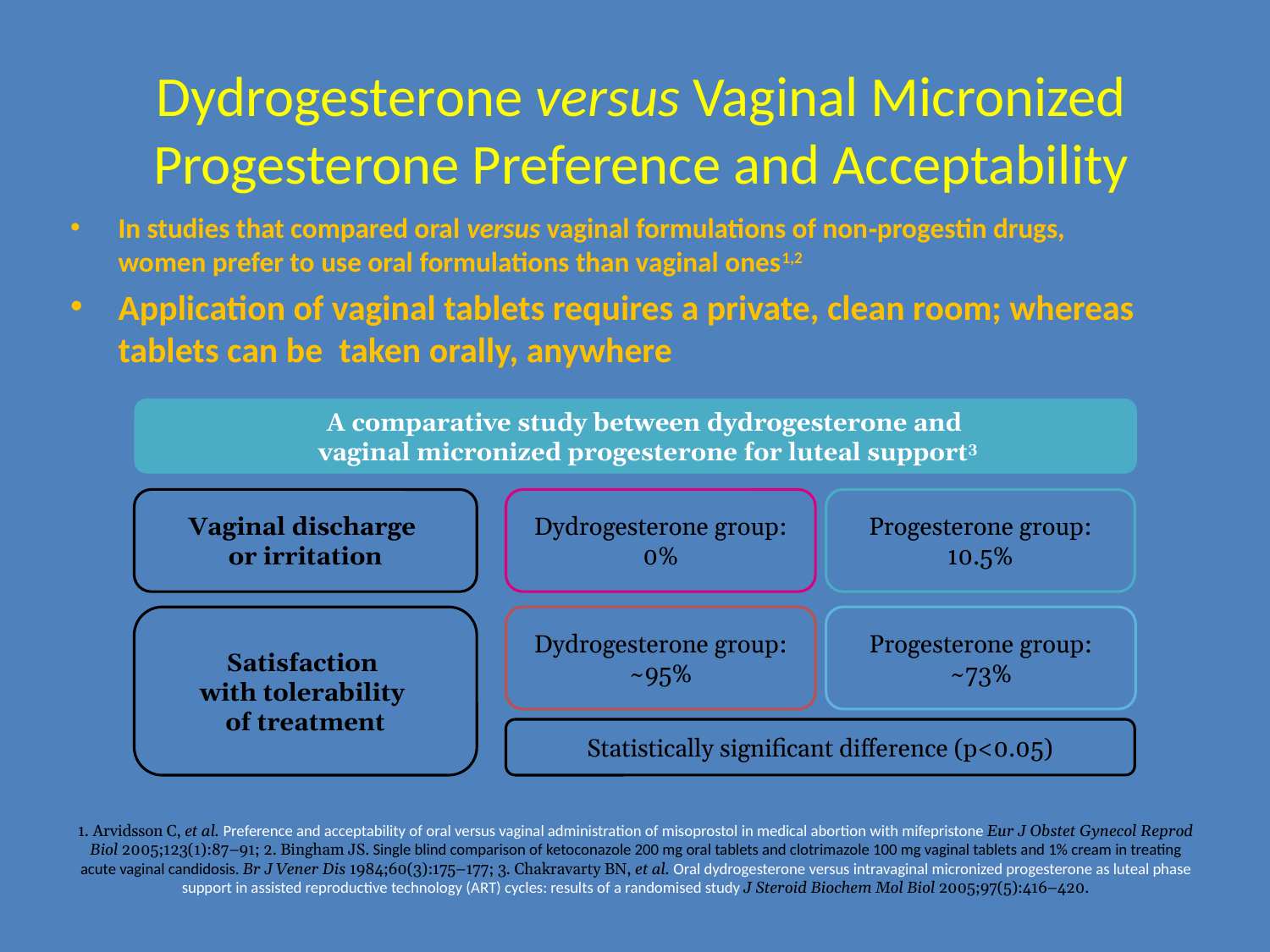

# Dydrogesterone versus Vaginal Micronized Progesterone Preference and Acceptability
In studies that compared oral versus vaginal formulations of non‑progestin drugs,
women prefer to use oral formulations than vaginal ones1,2
Application of vaginal tablets requires a private, clean room; whereas tablets can be  taken orally, anywhere

A comparative study between dydrogesterone and
vaginal micronized progesterone for luteal support3
Dydrogesterone group: 0%
Vaginal discharge
or irritation
Progesterone group: 10.5%
Satisfaction
with tolerability
of treatment
Dydrogesterone group: ~95%
Progesterone group: ~73%
Statistically significant difference (p<0.05)
1. Arvidsson C, et al. Preference and acceptability of oral versus vaginal administration of misoprostol in medical abortion with mifepristone Eur J Obstet Gynecol Reprod Biol 2005;123(1):87–91; 2. Bingham JS. Single blind comparison of ketoconazole 200 mg oral tablets and clotrimazole 100 mg vaginal tablets and 1% cream in treating acute vaginal candidosis. Br J Vener Dis 1984;60(3):175–177; 3. Chakravarty BN, et al. Oral dydrogesterone versus intravaginal micronized progesterone as luteal phase support in assisted reproductive technology (ART) cycles: results of a randomised study J Steroid Biochem Mol Biol 2005;97(5):416–420.